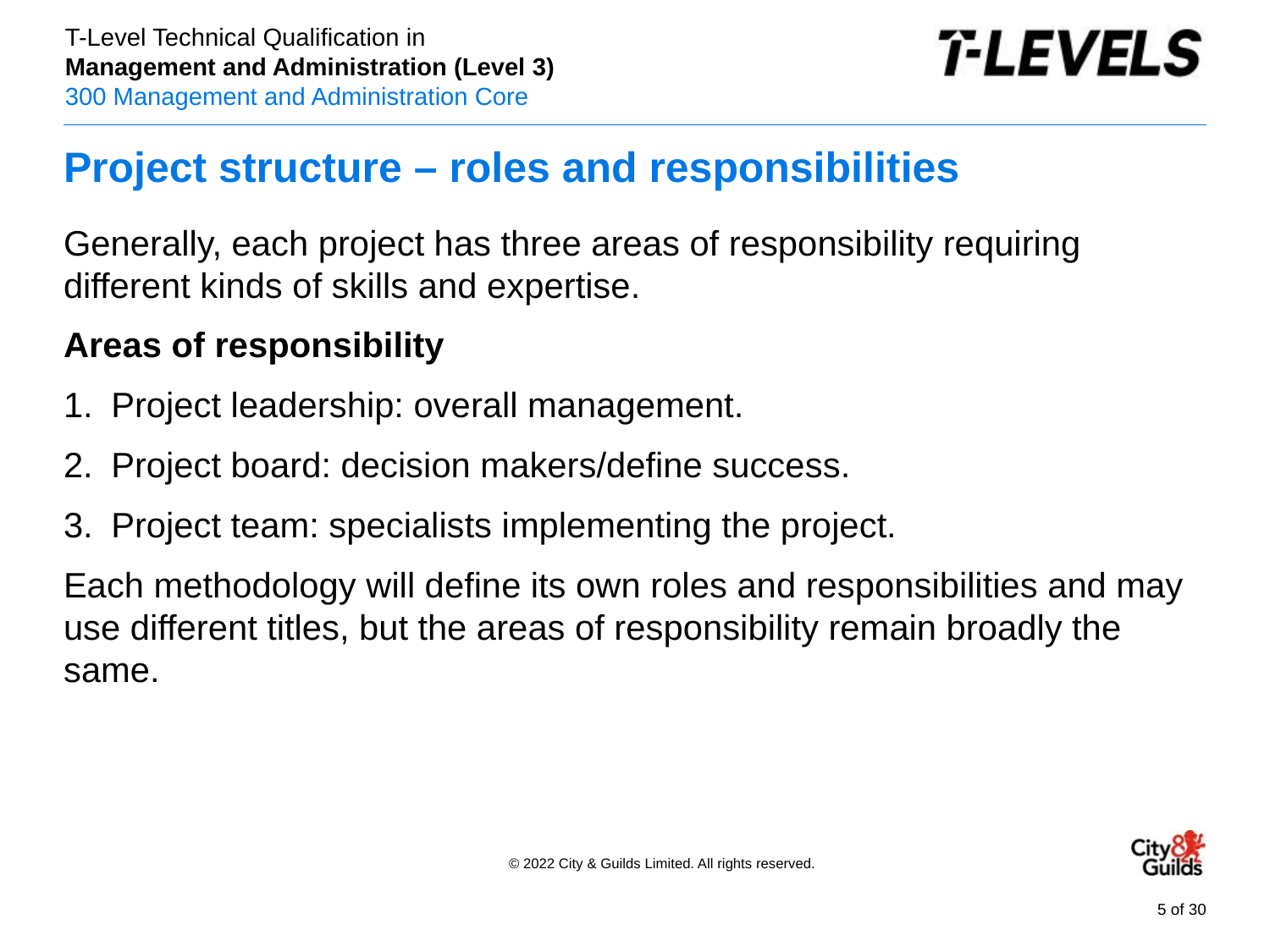

# Project structure – roles and responsibilities
Generally, each project has three areas of responsibility requiring different kinds of skills and expertise.
Areas of responsibility
Project leadership: overall management.
Project board: decision makers/define success.
Project team: specialists implementing the project.
Each methodology will define its own roles and responsibilities and may use different titles, but the areas of responsibility remain broadly the same.